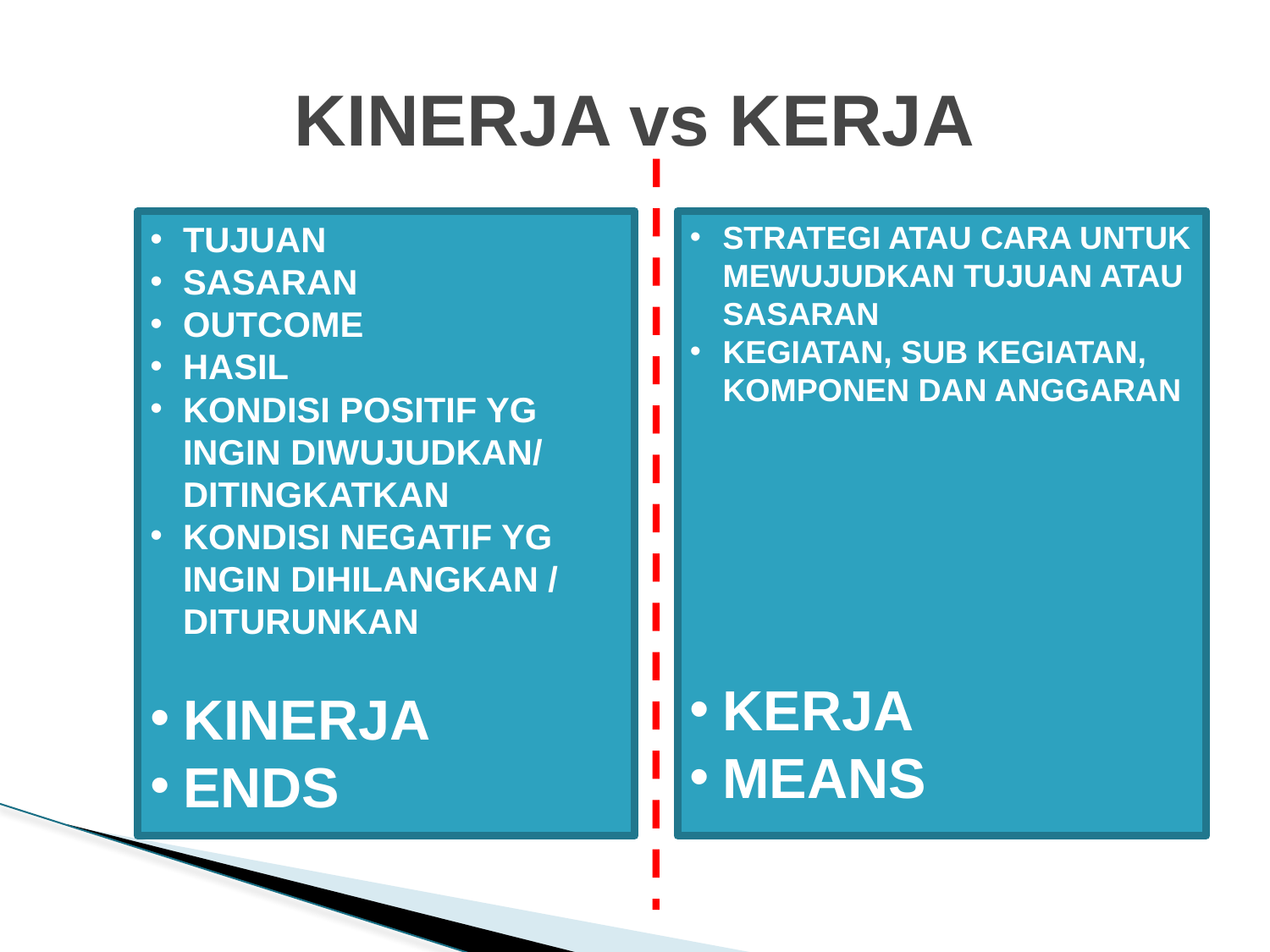

# KINERJA vs KERJA

TUJUAN
SASARAN
OUTCOME
HASIL
KONDISI POSITIF YG INGIN DIWUJUDKAN/ DITINGKATKAN
KONDISI NEGATIF YG INGIN DIHILANGKAN / DITURUNKAN

KINERJA
ENDS

STRATEGI ATAU CARA UNTUK MEWUJUDKAN TUJUAN ATAU SASARAN
KEGIATAN, SUB KEGIATAN, KOMPONEN DAN ANGGARAN

KERJA
MEANS